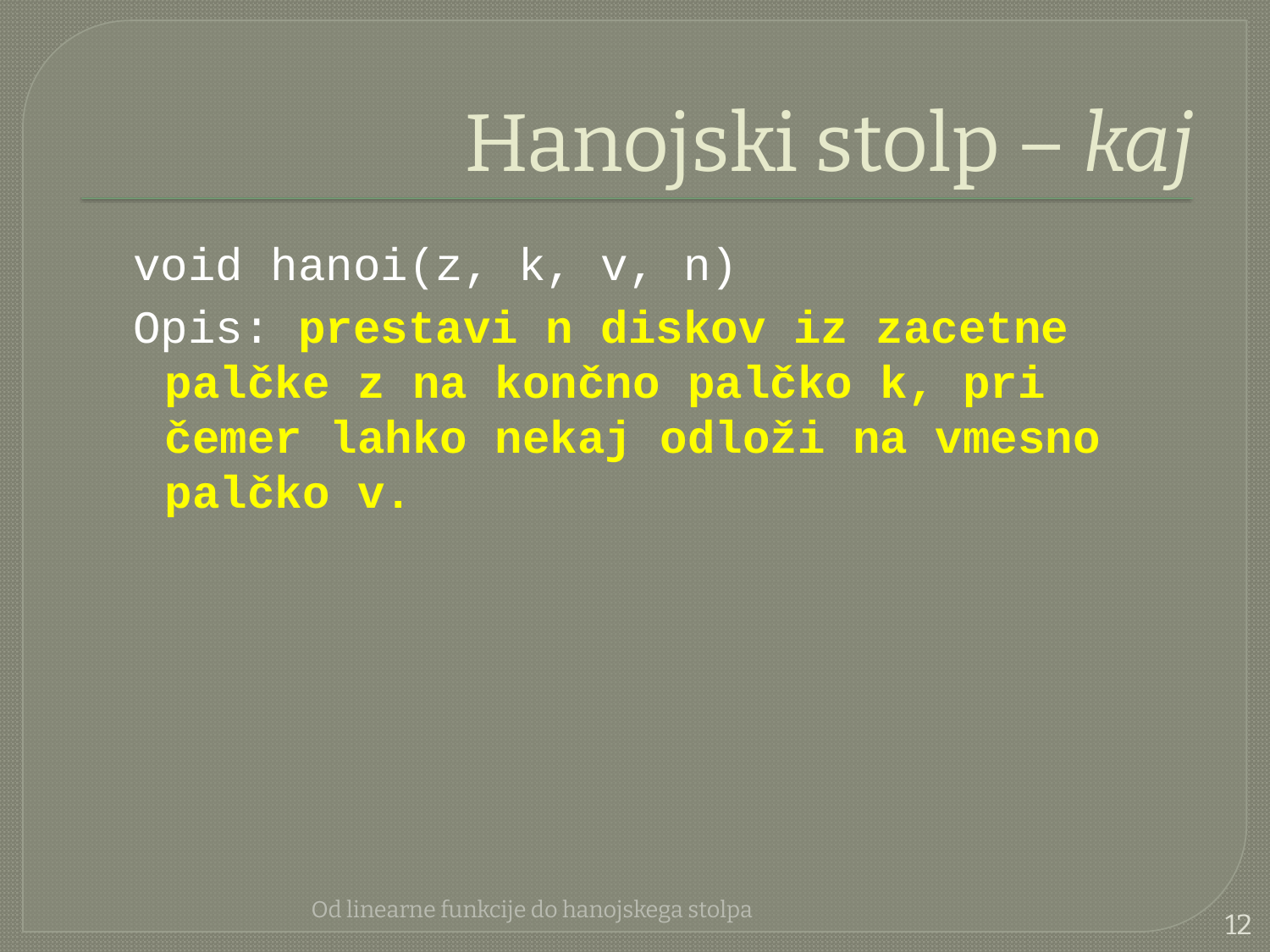

# Hanojski stolp – kaj
void hanoi(z, k, v, n)
Opis: prestavi n diskov iz zacetne palčke z na končno palčko k, pri čemer lahko nekaj odloži na vmesno palčko v.

Od linearne funkcije do hanojskega stolpa
12